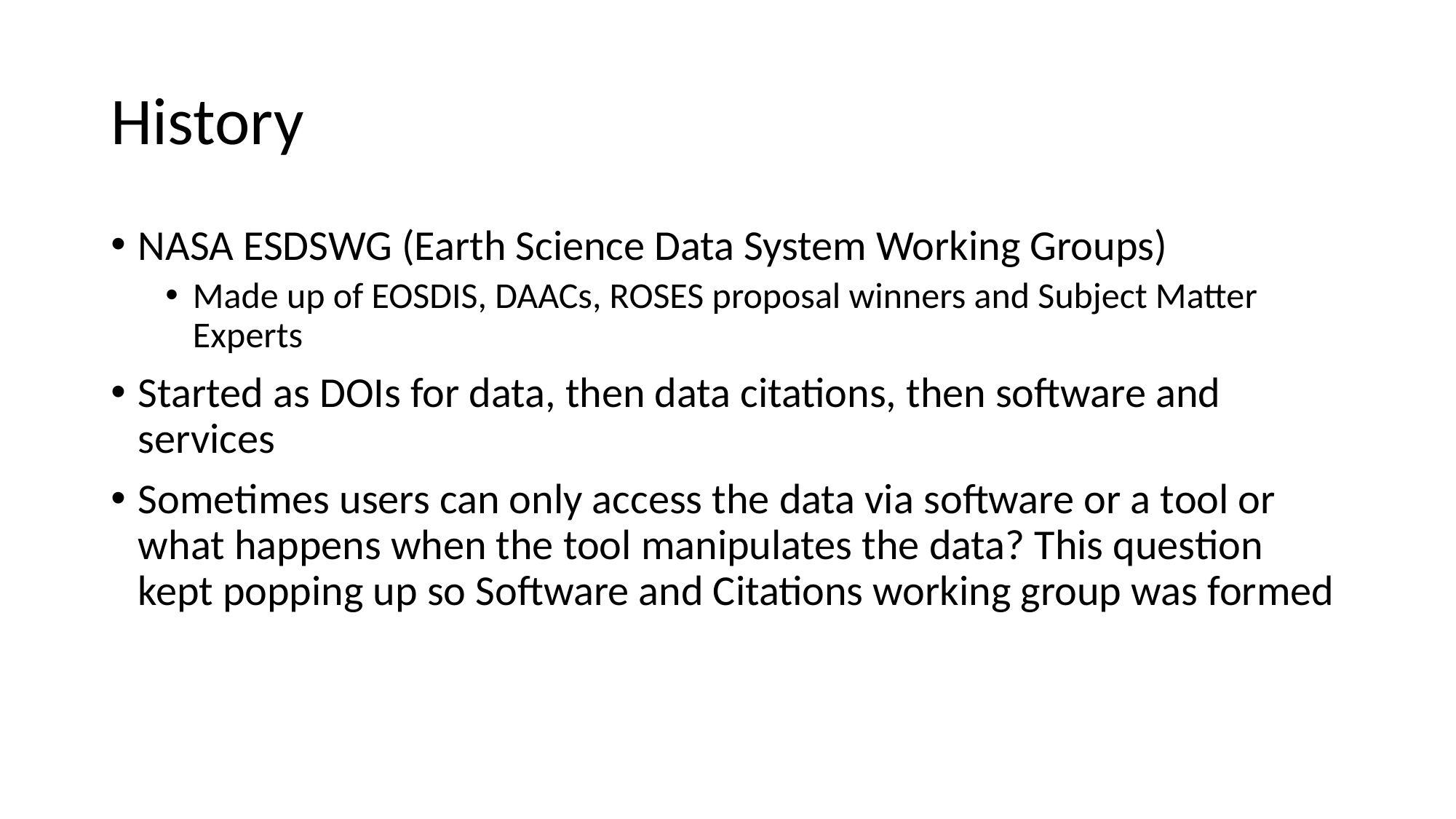

# History
NASA ESDSWG (Earth Science Data System Working Groups)
Made up of EOSDIS, DAACs, ROSES proposal winners and Subject Matter Experts
Started as DOIs for data, then data citations, then software and services
Sometimes users can only access the data via software or a tool or what happens when the tool manipulates the data? This question kept popping up so Software and Citations working group was formed